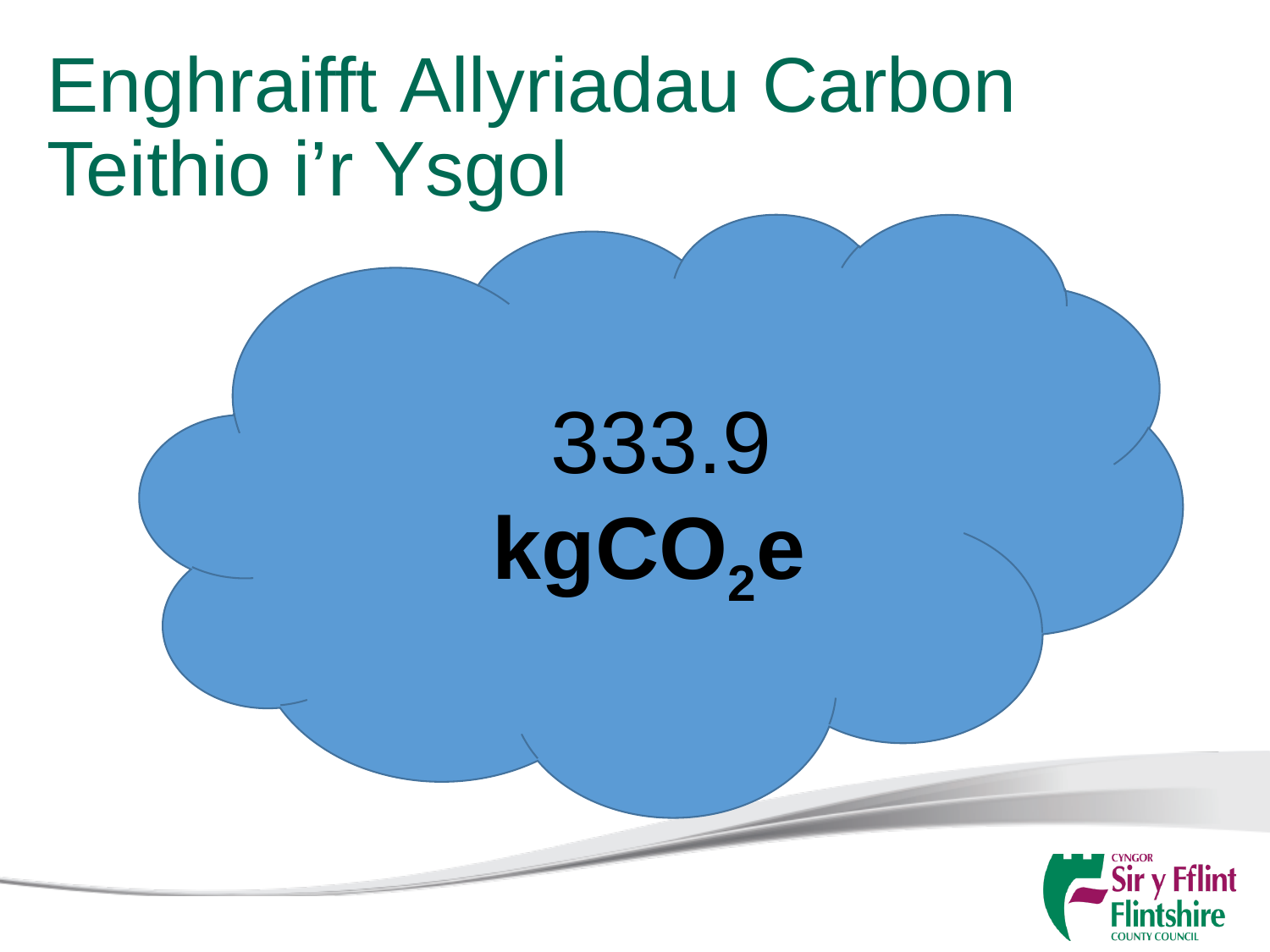

# Enghraifft Allyriadau Carbon Teithio i’r Ysgol

333.9
kgCO2e